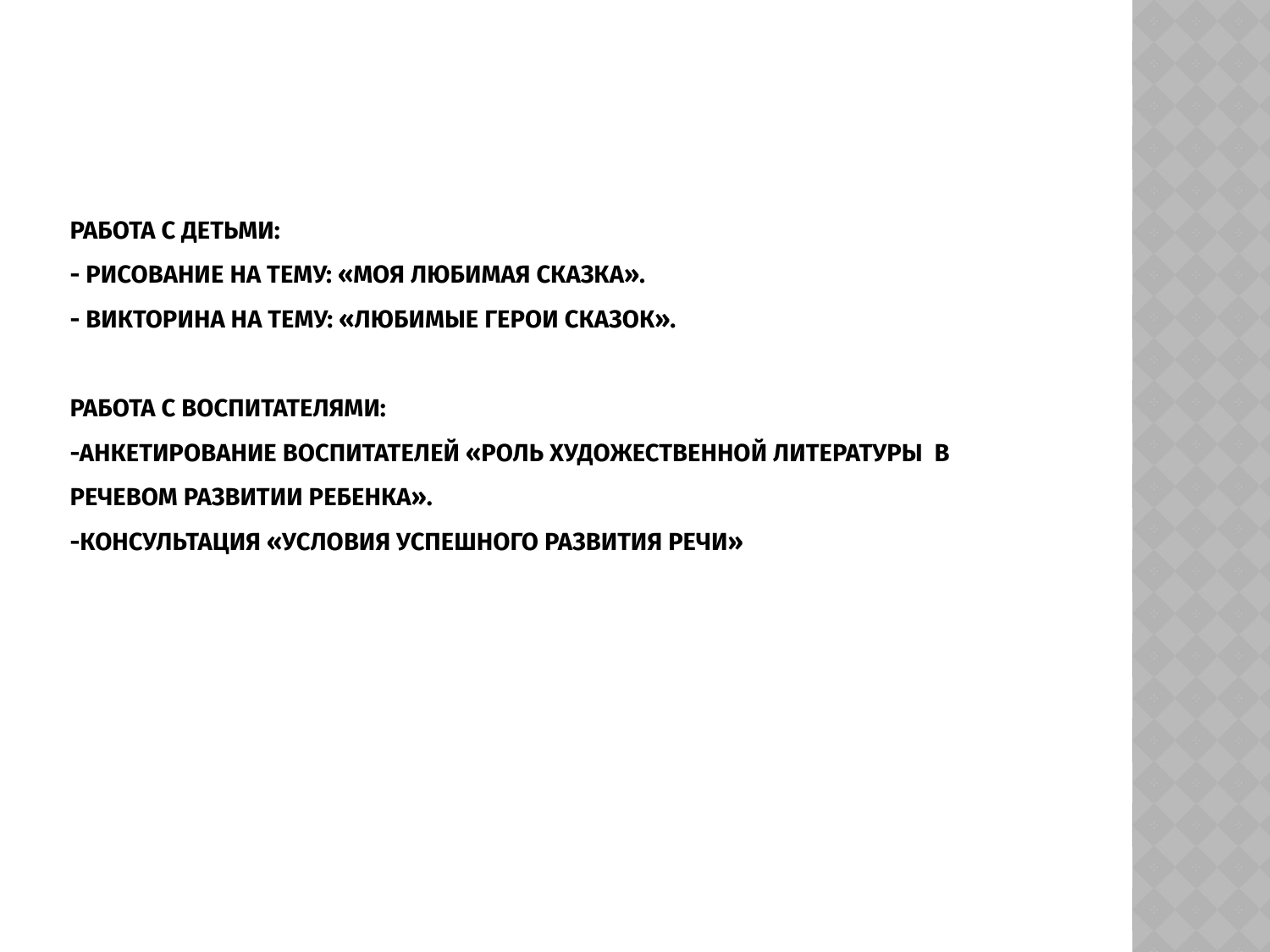

# Работа с детьми: - Рисование на тему: «Моя любимая сказка». - викторина на тему: «любимые герои сказок». Работа с воспитателями: -Анкетирование воспитателей «Роль художественной литературы  в речевом развитии ребенка». -Консультация «Условия успешного развития речи»